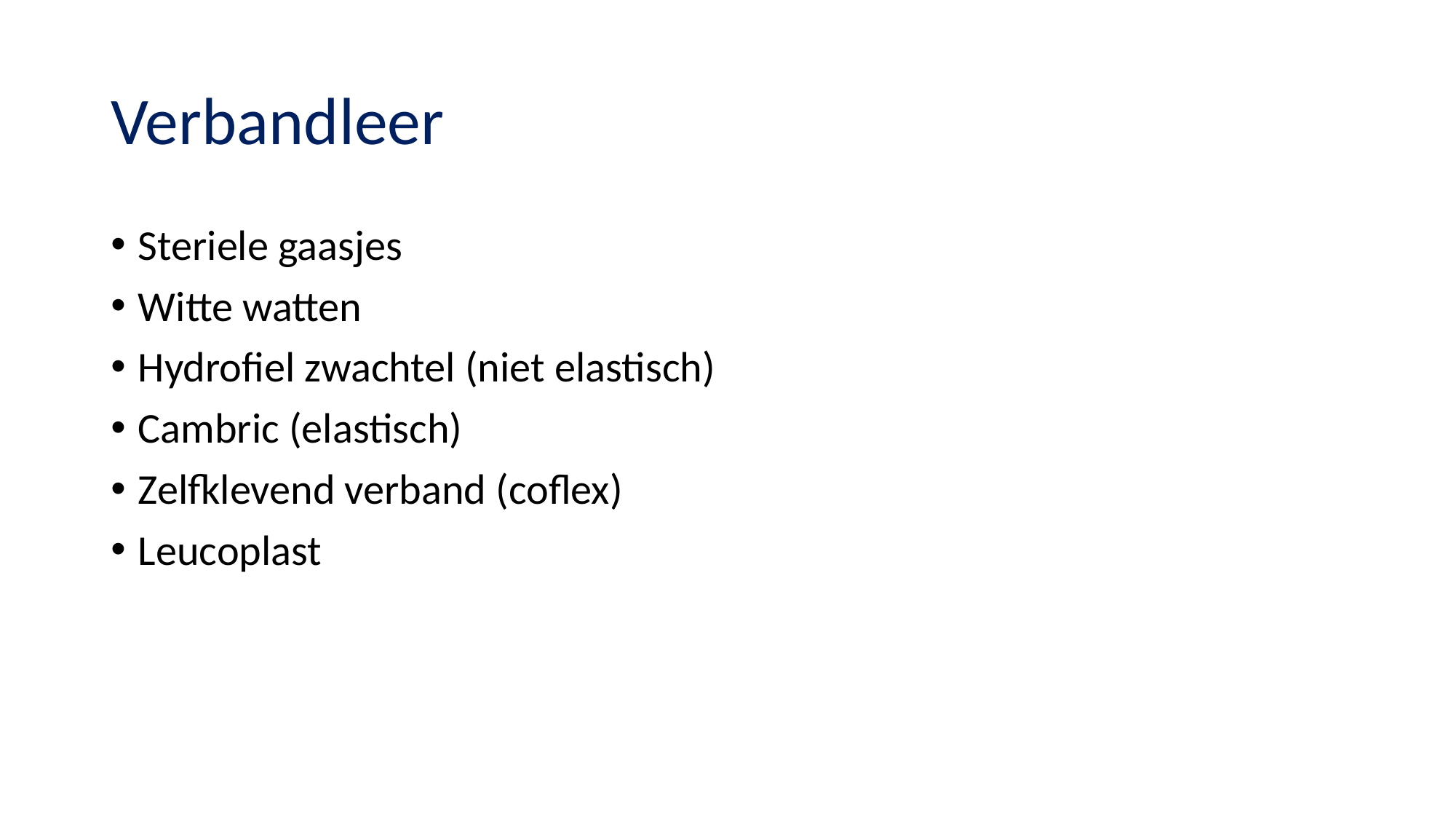

# Verbandleer
Steriele gaasjes
Witte watten
Hydrofiel zwachtel (niet elastisch)
Cambric (elastisch)
Zelfklevend verband (coflex)
Leucoplast